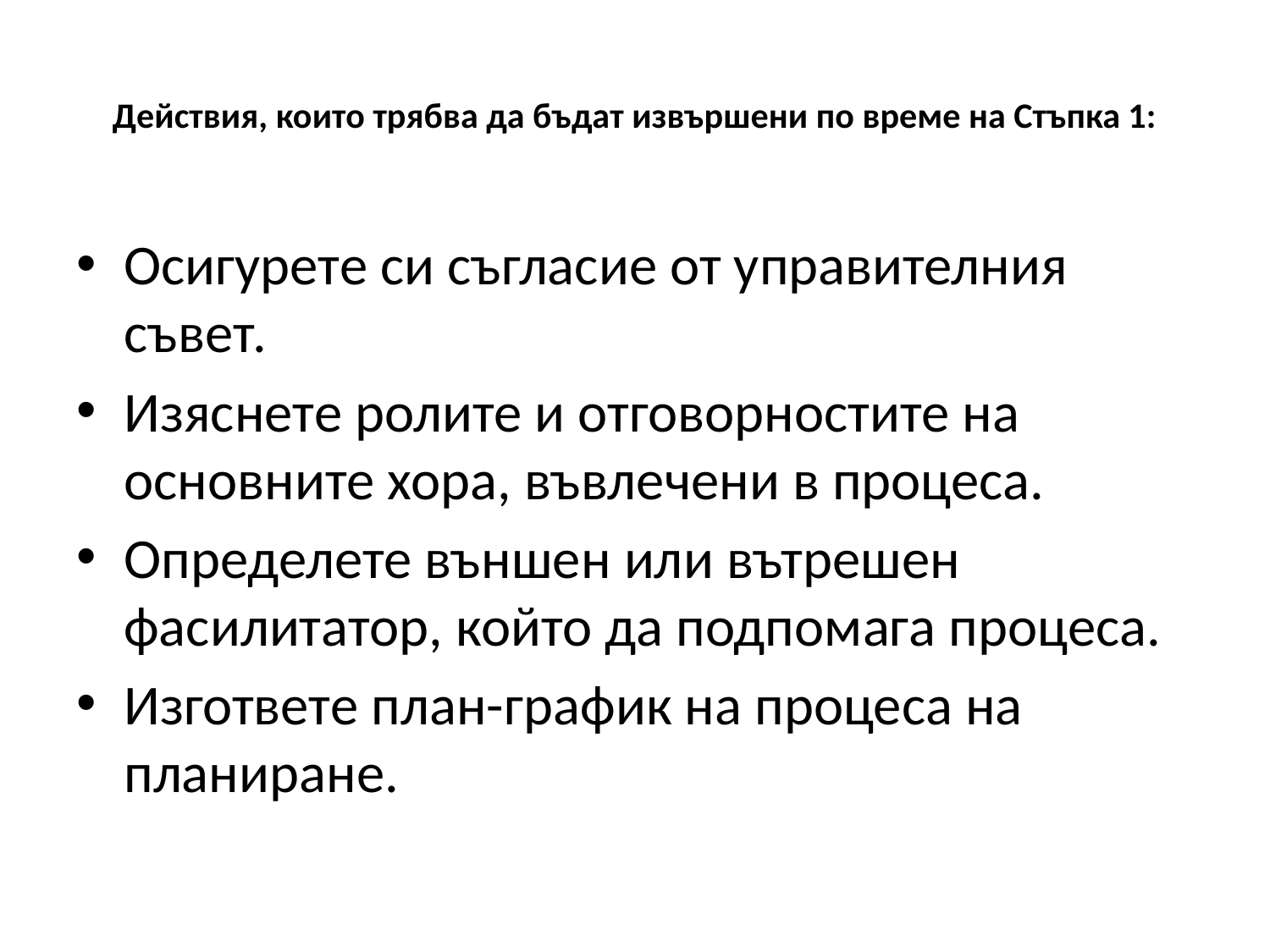

# Действия, които трябва да бъдат извършени по време на Стъпка 1:
Осигурете си съгласие от управителния съвет.
Изяснете ролите и отговорностите на основните хора, въвлечени в процеса.
Определете външен или вътрешен фасилитатор, който да подпомага процеса.
Изгответе план-график на процеса на планиране.